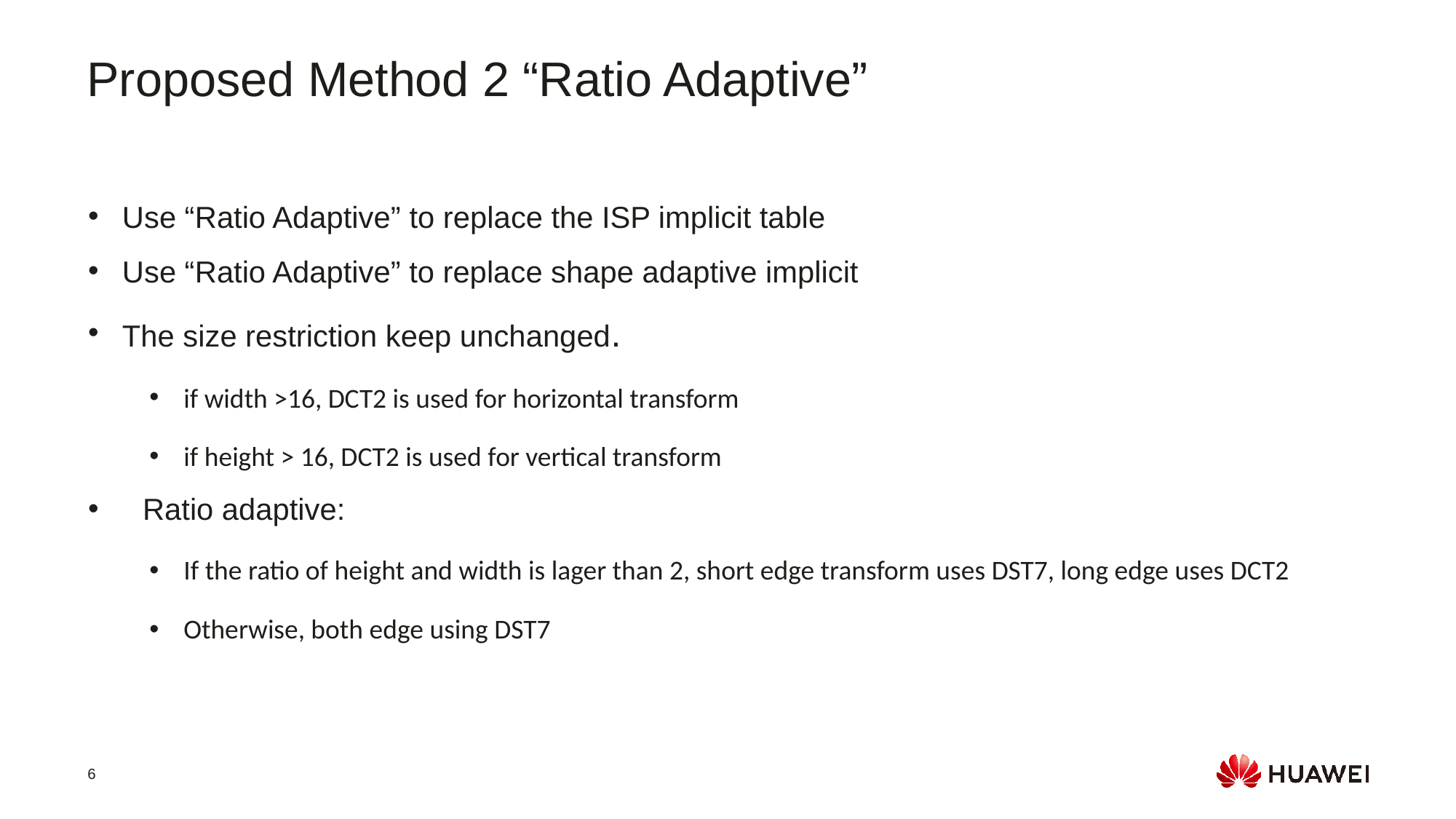

Proposed Method 2 “Ratio Adaptive”
Use “Ratio Adaptive” to replace the ISP implicit table
Use “Ratio Adaptive” to replace shape adaptive implicit
The size restriction keep unchanged.
if width >16, DCT2 is used for horizontal transform
if height > 16, DCT2 is used for vertical transform
Ratio adaptive:
If the ratio of height and width is lager than 2, short edge transform uses DST7, long edge uses DCT2
Otherwise, both edge using DST7